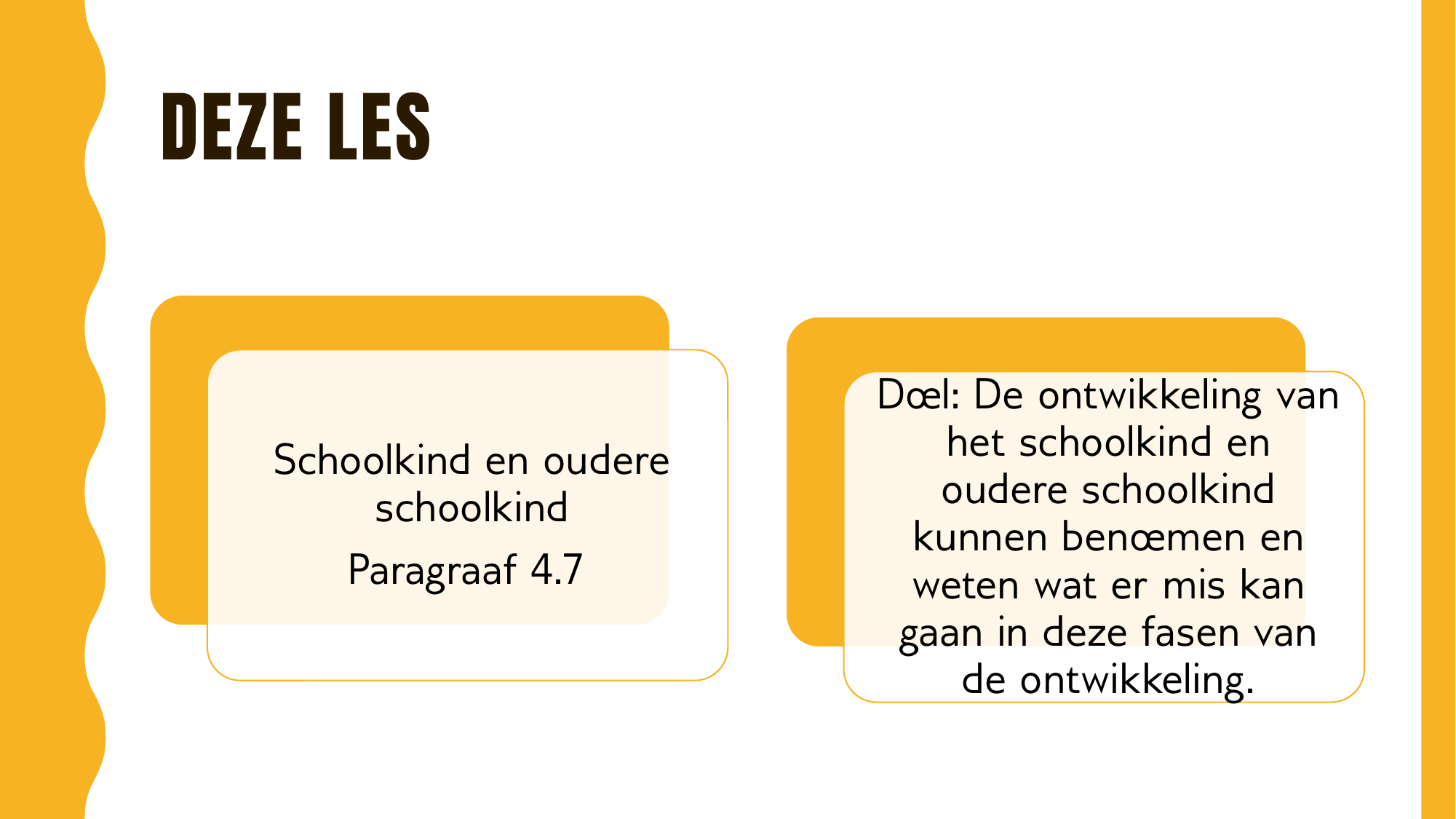

# Deze les
Schoolkind en oudere schoolkind
Paragraaf 4.7
Doel: De ontwikkeling van het schoolkind en oudere schoolkind kunnen benoemen en weten wat er mis kan gaan in deze fasen van de ontwikkeling.